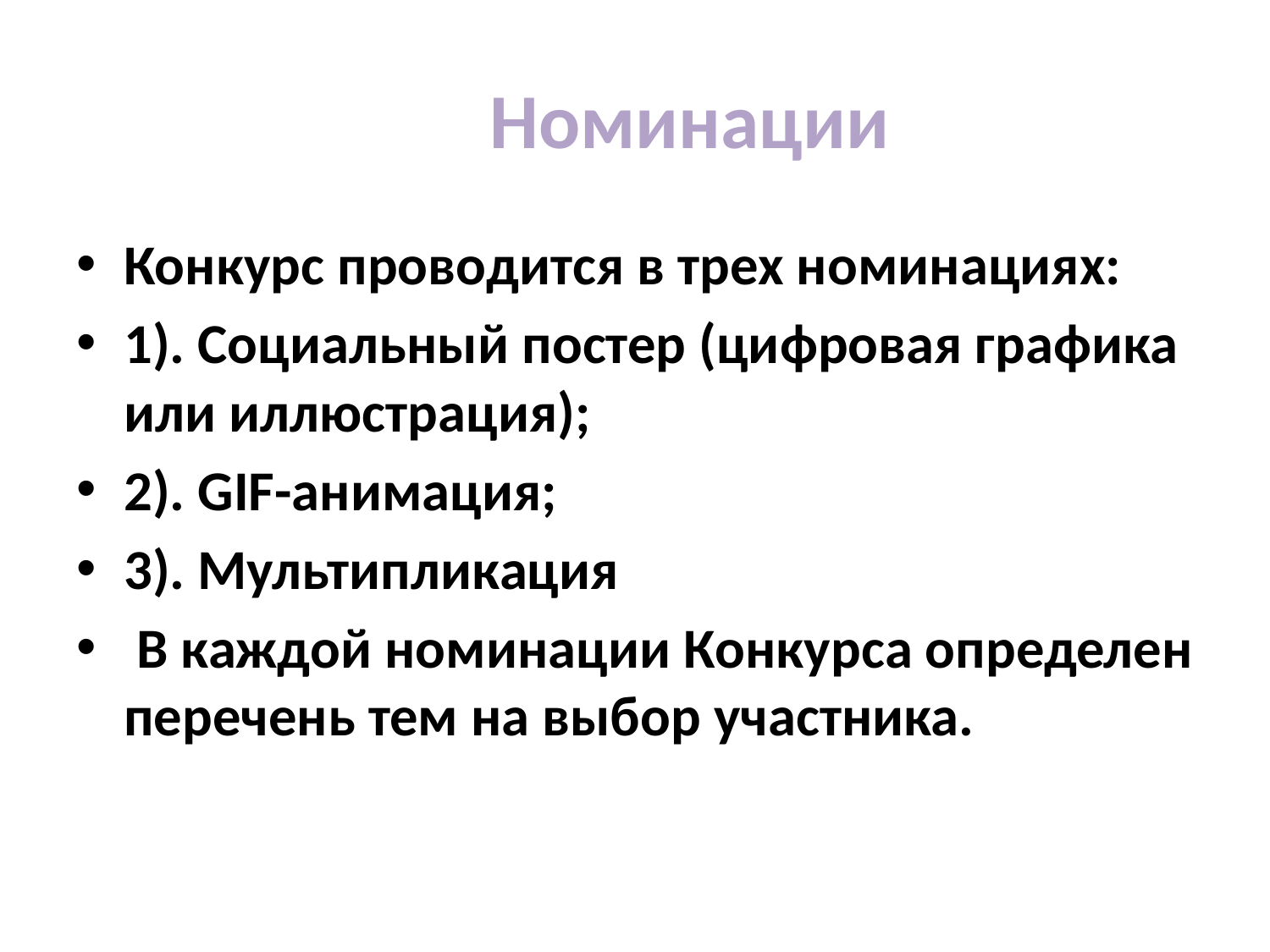

# Номинации
Конкурс проводится в трех номинациях:
1). Социальный постер (цифровая графика или иллюстрация);
2). GIF-анимация;
3). Мультипликация
 В каждой номинации Конкурса определен перечень тем на выбор участника.